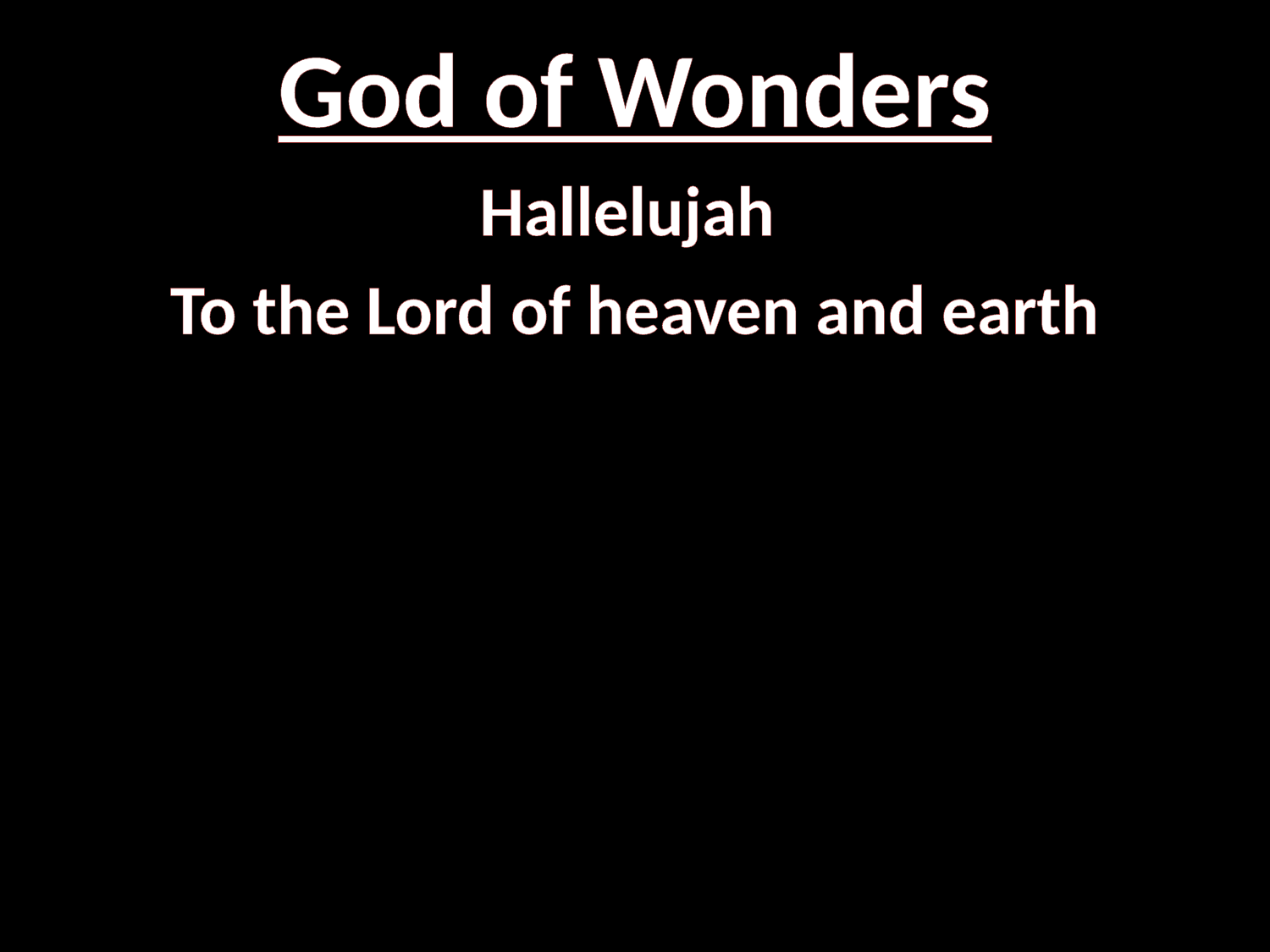

# God of Wonders
Hallelujah
To the Lord of heaven and earth